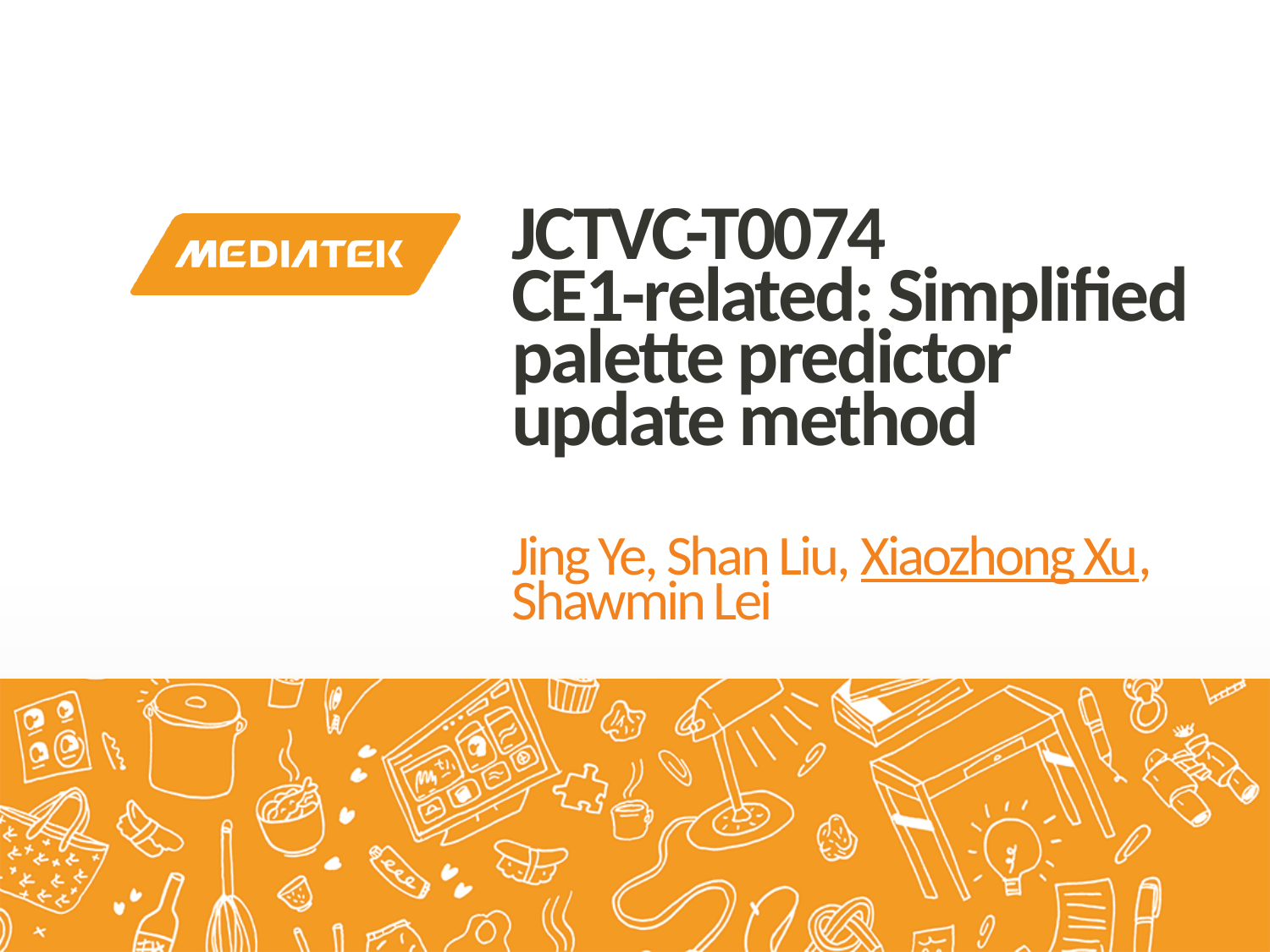

# JCTVC-T0074 CE1-related: Simplified palette predictor update method
Jing Ye, Shan Liu, Xiaozhong Xu, Shawmin Lei